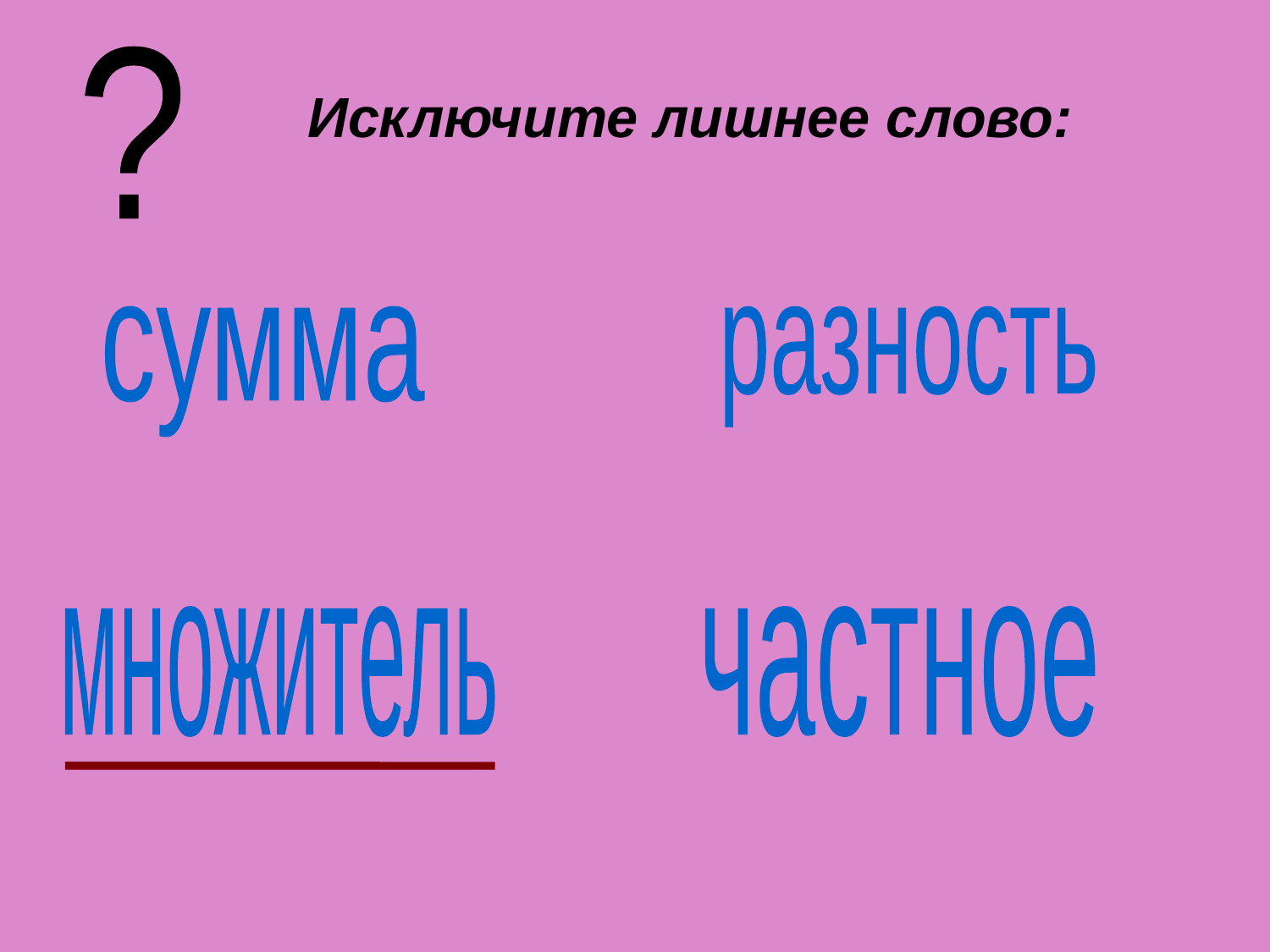

?
Исключите лишнее слово:
сумма
разность
множитель
частное